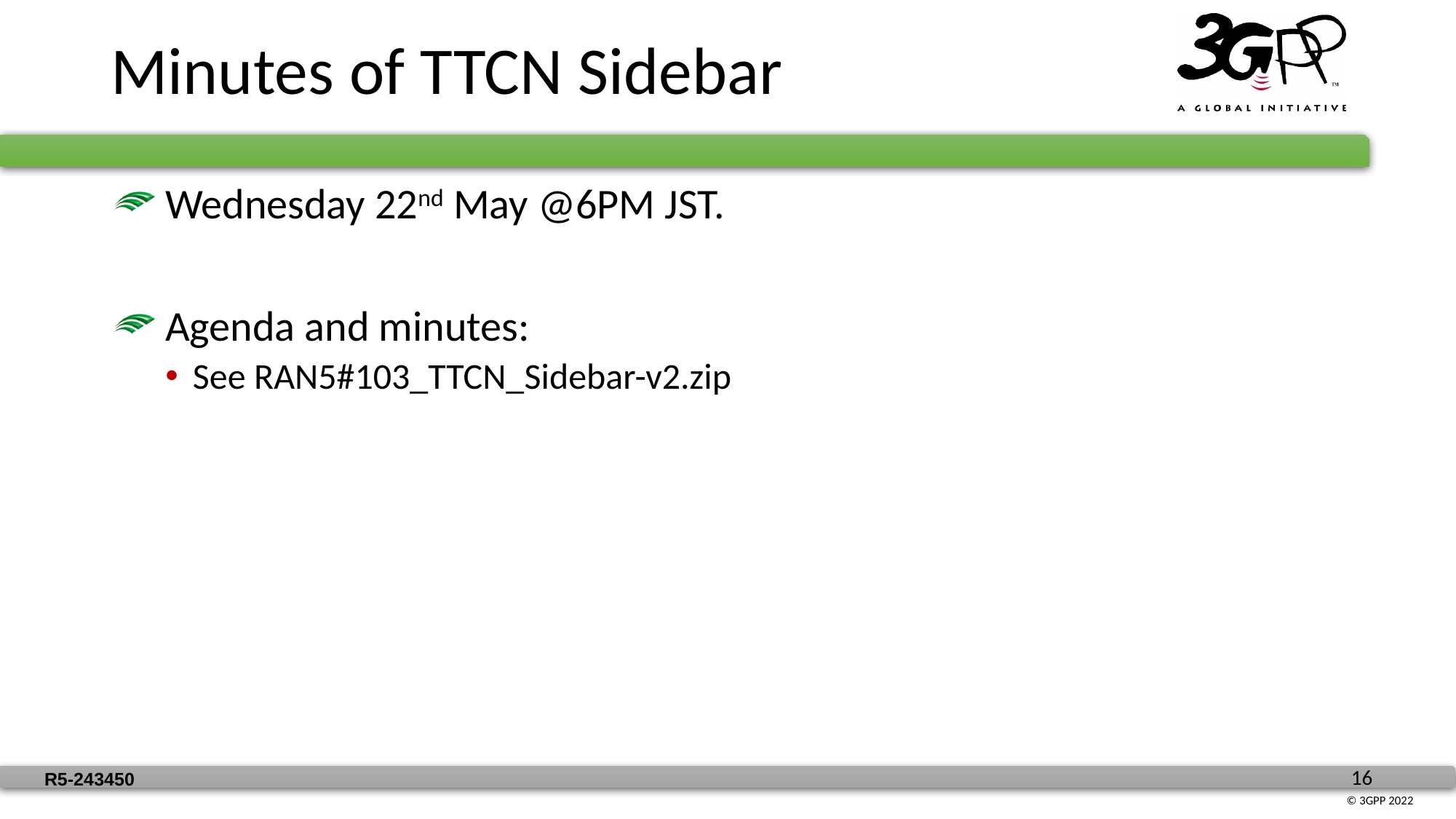

# Minutes of TTCN Sidebar
 Wednesday 22nd May @6PM JST.

 Agenda and minutes:
See RAN5#103_TTCN_Sidebar-v2.zip